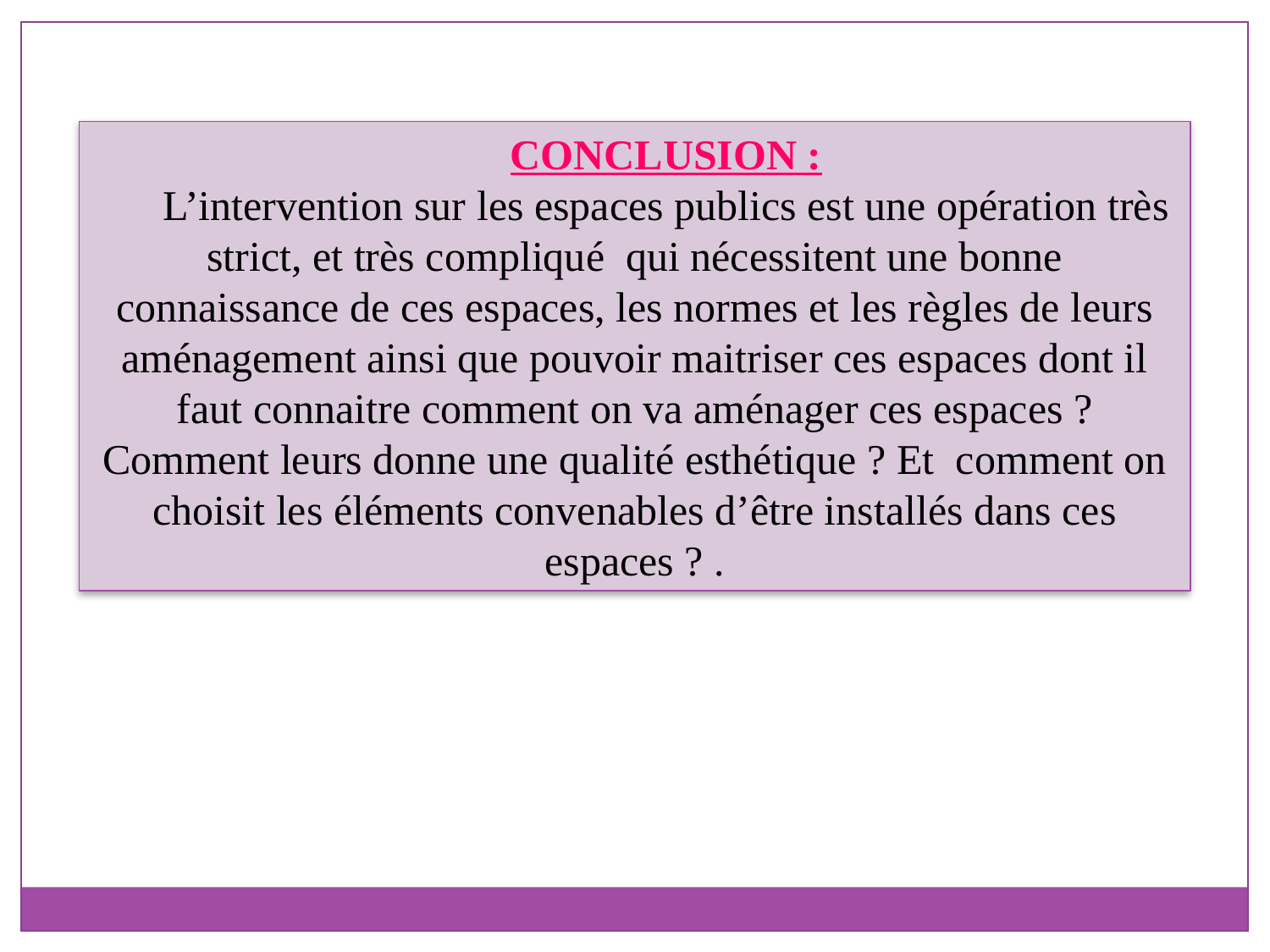

CONCLUSION :
L’intervention sur les espaces publics est une opération très strict, et très compliqué  qui nécessitent une bonne connaissance de ces espaces, les normes et les règles de leurs aménagement ainsi que pouvoir maitriser ces espaces dont il faut connaitre comment on va aménager ces espaces ? Comment leurs donne une qualité esthétique ? Et  comment on choisit les éléments convenables d’être installés dans ces espaces ? .